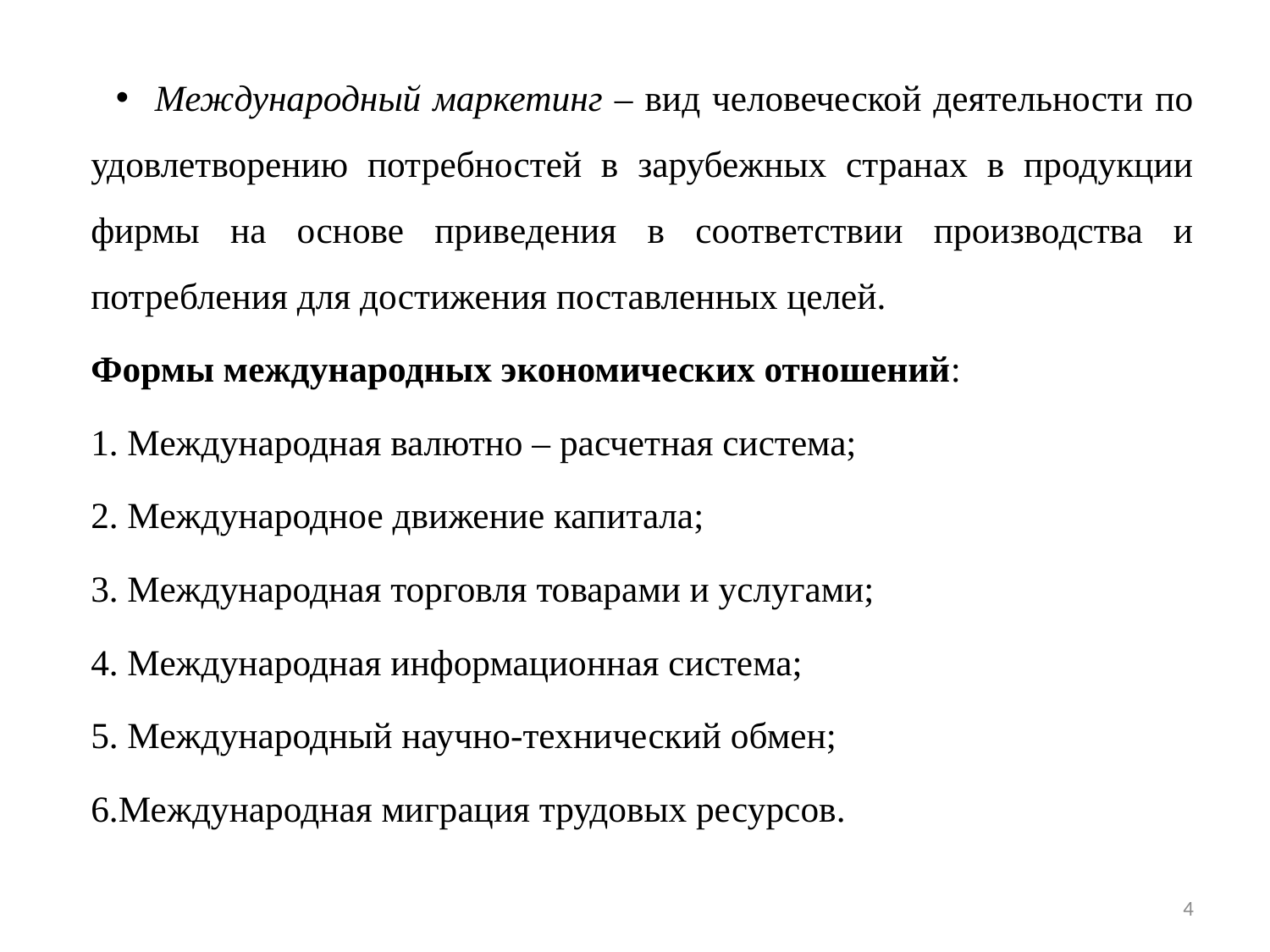

Международный маркетинг – вид человеческой деятельности по удовлетворению потребностей в зарубежных странах в продукции фирмы на основе приведения в соответствии производства и потребления для достижения поставленных целей.
Формы международных экономических отношений:
1. Международная валютно – расчетная система;
2. Международное движение капитала;
3. Международная торговля товарами и услугами;
4. Международная информационная система;
5. Международный научно-технический обмен;
6.Международная миграция трудовых ресурсов.

4